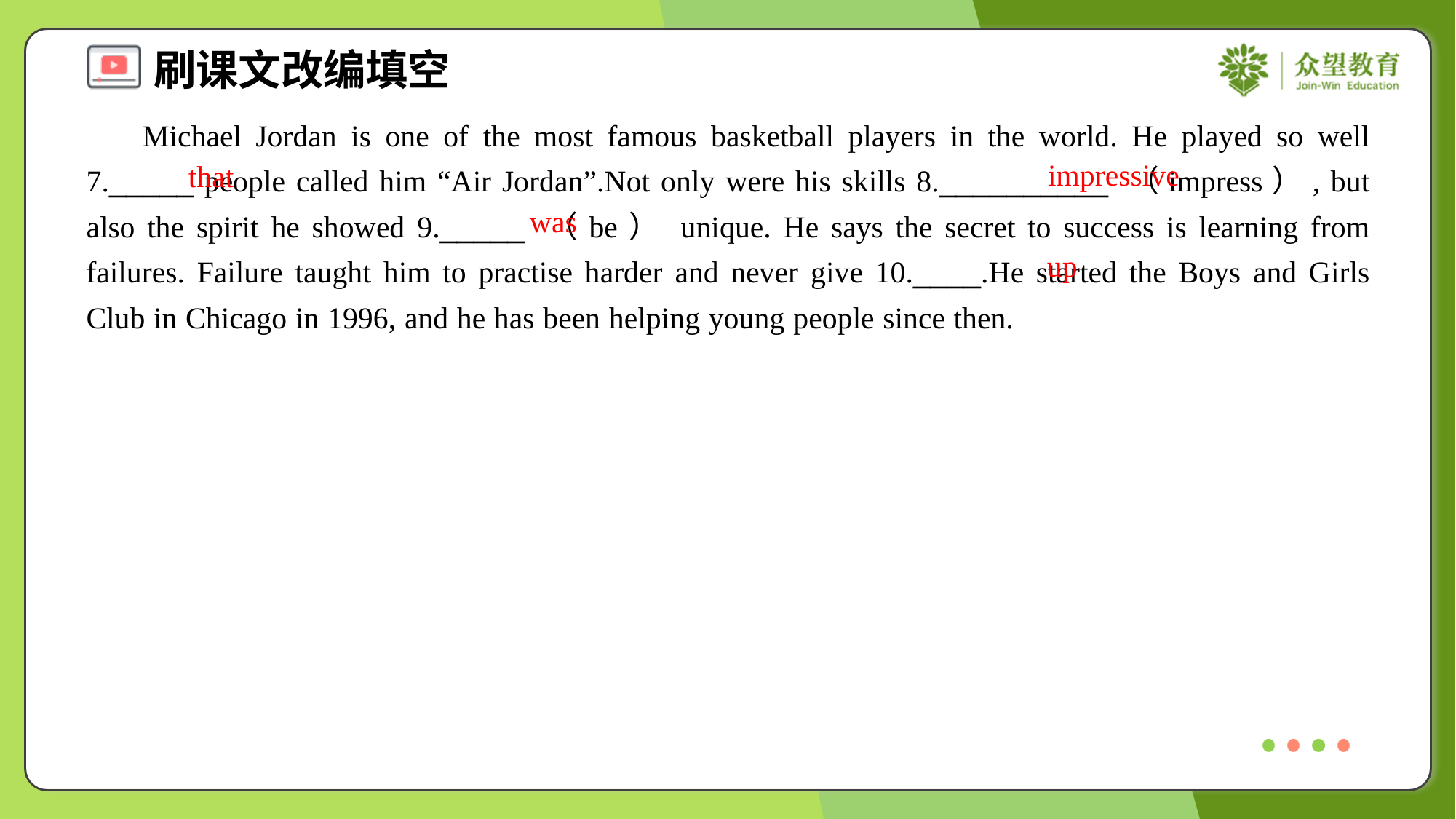

Michael Jordan is one of the most famous basketball players in the world. He played so well 7._____ people called him “Air Jordan”.Not only were his skills 8.__________ （impress）, but also the spirit he showed 9._____ （be） unique. He says the secret to success is learning from failures. Failure taught him to practise harder and never give 10.____.He started the Boys and Girls Club in Chicago in 1996, and he has been helping young people since then.
impressive
that
was
up